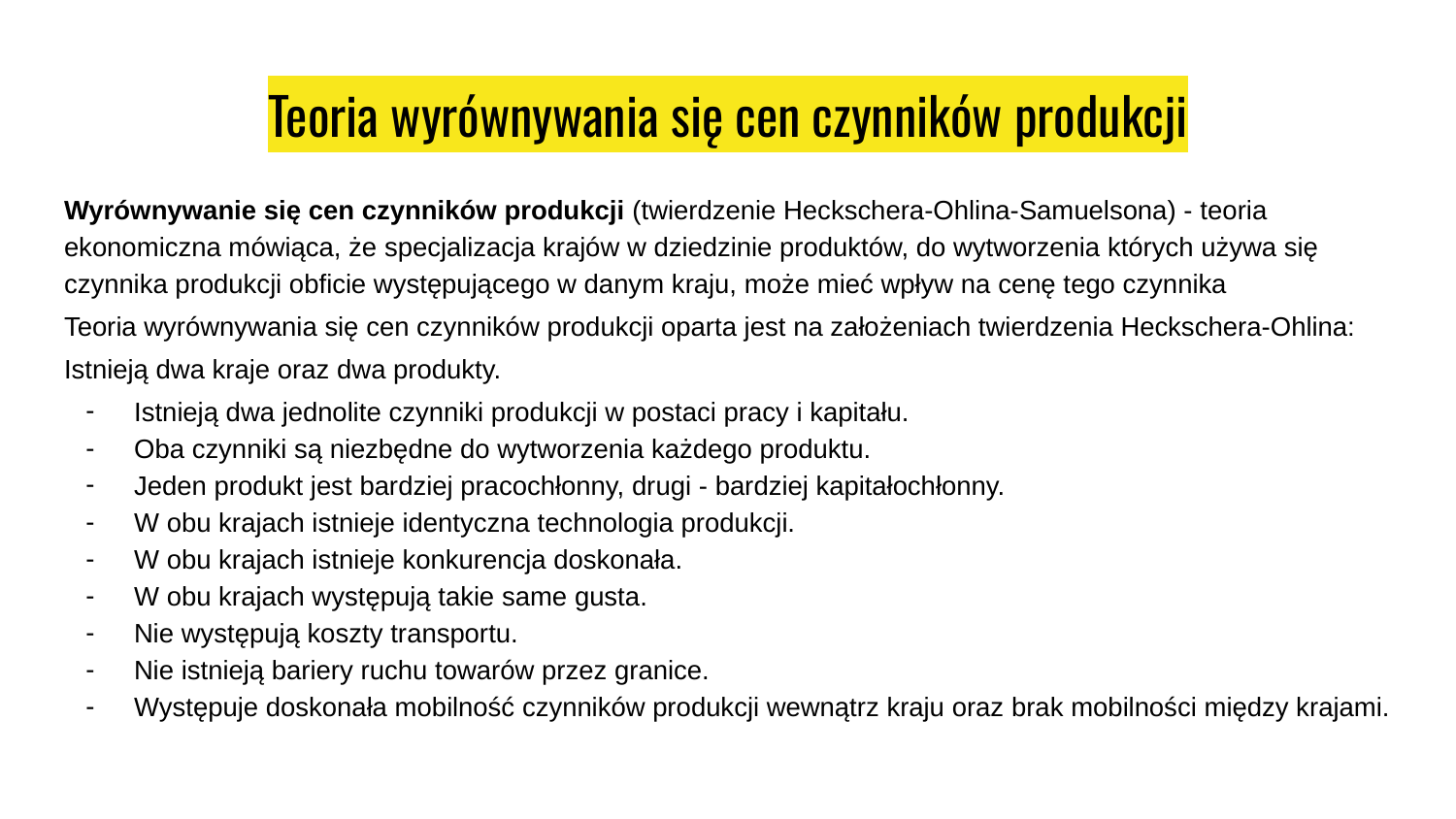

# Teoria wyrównywania się cen czynników produkcji

Wyrównywanie się cen czynników produkcji (twierdzenie Heckschera-Ohlina-Samuelsona) - teoria ekonomiczna mówiąca, że specjalizacja krajów w dziedzinie produktów, do wytworzenia których używa się czynnika produkcji obficie występującego w danym kraju, może mieć wpływ na cenę tego czynnika
Teoria wyrównywania się cen czynników produkcji oparta jest na założeniach twierdzenia Heckschera-Ohlina:
Istnieją dwa kraje oraz dwa produkty.
Istnieją dwa jednolite czynniki produkcji w postaci pracy i kapitału.
Oba czynniki są niezbędne do wytworzenia każdego produktu.
Jeden produkt jest bardziej pracochłonny, drugi - bardziej kapitałochłonny.
W obu krajach istnieje identyczna technologia produkcji.
W obu krajach istnieje konkurencja doskonała.
W obu krajach występują takie same gusta.
Nie występują koszty transportu.
Nie istnieją bariery ruchu towarów przez granice.
Występuje doskonała mobilność czynników produkcji wewnątrz kraju oraz brak mobilności między krajami.